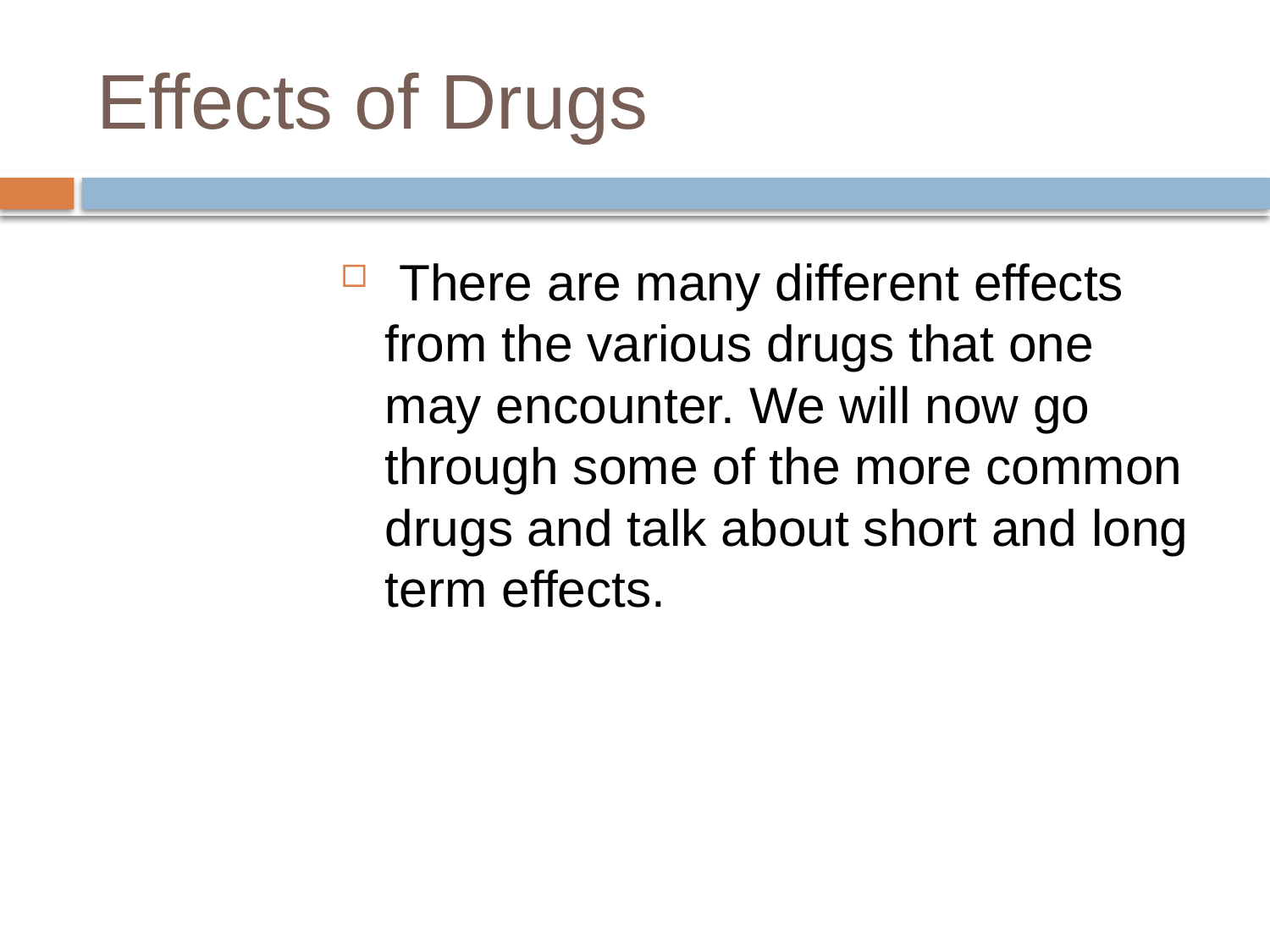

# Effects of Drugs

 There are many different effects from the various drugs that one may encounter. We will now go through some of the more common drugs and talk about short and long term effects.